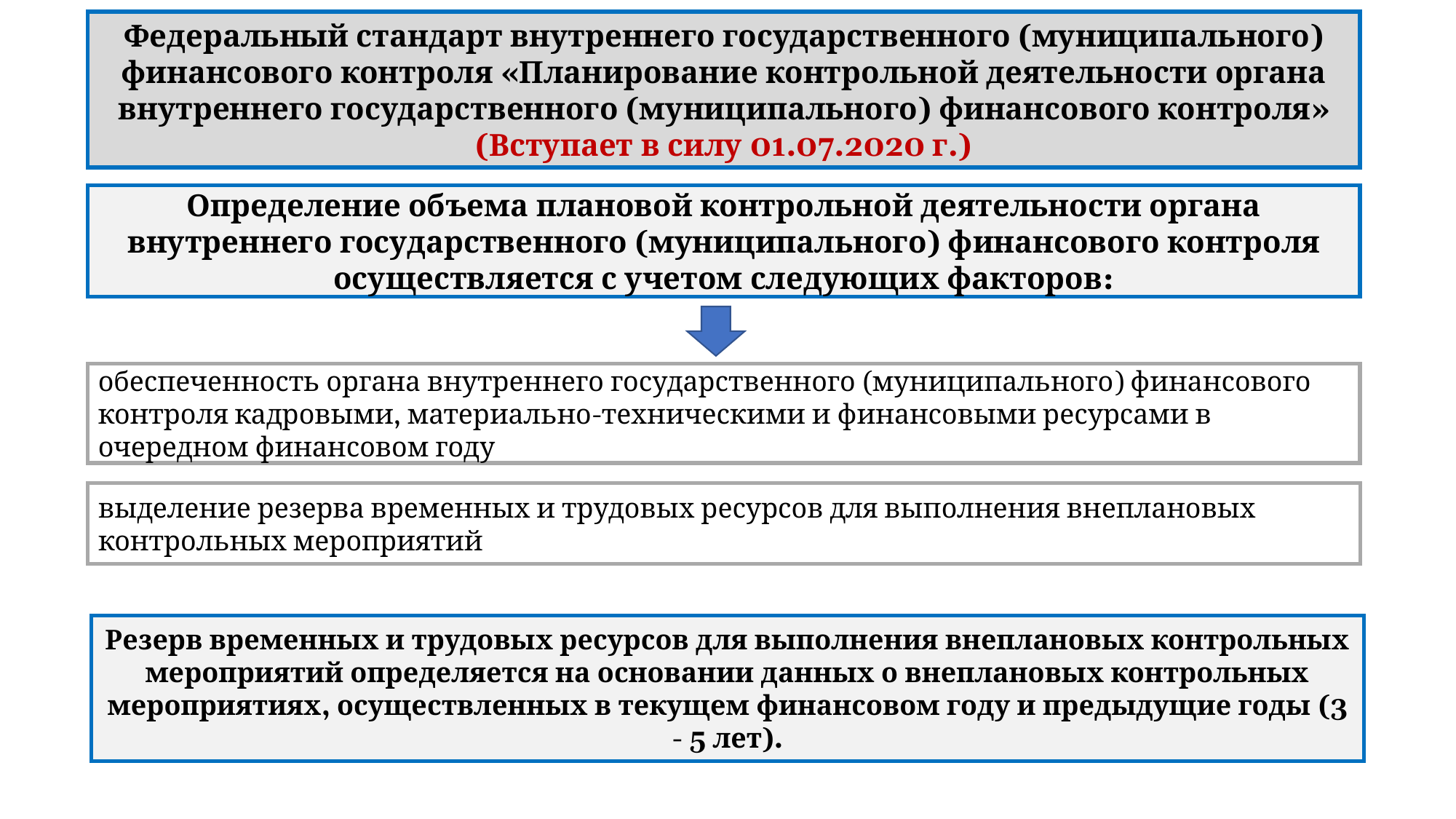

Федеральный стандарт внутреннего государственного (муниципального) финансового контроля «Планирование контрольной деятельности органа внутреннего государственного (муниципального) финансового контроля» (Вступает в силу 01.07.2020 г.)
Определение объема плановой контрольной деятельности органа внутреннего государственного (муниципального) финансового контроля осуществляется с учетом следующих факторов:

обеспеченность органа внутреннего государственного (муниципального) финансового контроля кадровыми, материально-техническими и финансовыми ресурсами в очередном финансовом году
выделение резерва временных и трудовых ресурсов для выполнения внеплановых контрольных мероприятий
Резерв временных и трудовых ресурсов для выполнения внеплановых контрольных мероприятий определяется на основании данных о внеплановых контрольных мероприятиях, осуществленных в текущем финансовом году и предыдущие годы (3 - 5 лет).